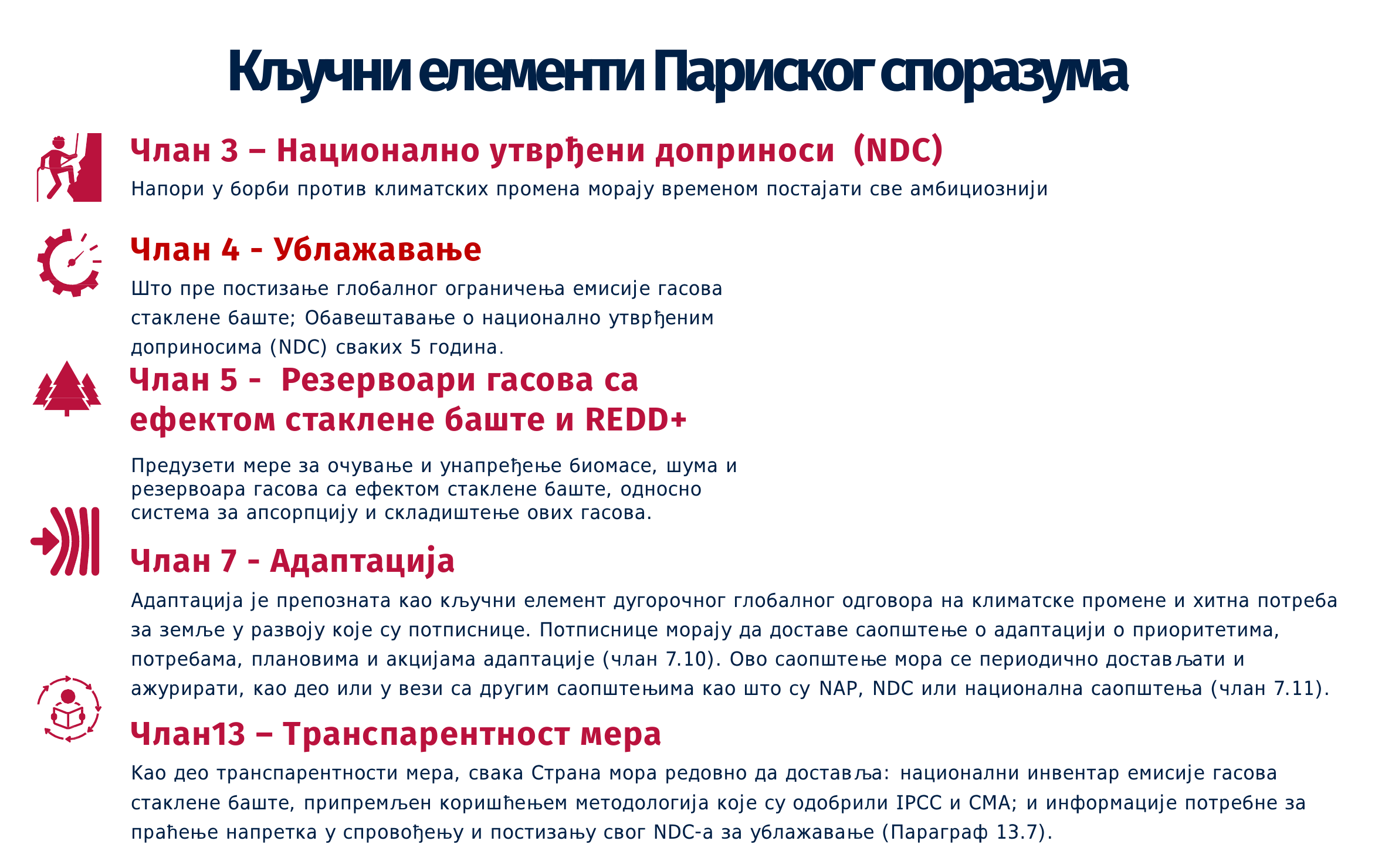

# Кључни елементи Париског споразума
Члан 3 – Национално утврђени доприноси  (NDC)
Напори у борби против климатских промена морају временом постајати све амбициознији

Члан 4 - Ублажавање
Што пре постизање глобалног ограничења емисије гасова стаклене баште; Обавештавање о национално утврђеним доприносима (NDC) сваких 5 година.
Члан 5 -  Резервоари гасова са ефектом стаклене баште и REDD+
Предузети мере за очување и унапређење биомасе, шума и резервоара гасова са ефектом стаклене баште, односно система за апсорпцију и складиштење ових гасова.
Члан 7 - Адаптација
Адаптација је препозната као кључни елемент дугорочног глобалног одговора на климатске промене и хитна потреба за земље у развоју које су потписнице. Потписнице морају да доставе саопштење о адаптацији о приоритетима, потребама, плановима и акцијама адаптације (члан 7.10). Ово саопштење мора се периодично достављати и ажурирати, као део или у вези са другим саопштењима као што су NAP, NDC или национална саопштења (члан 7.11).
Члан13 – Транспарентност мера
Као део транспарентности мера, свака Страна мора редовно да доставља: ​​национални инвентар емисије гасова стаклене баште, припремљен коришћењем методологија које су одобрили IPCC и CMA; и информације потребне за праћење напретка у спровођењу и постизању свог NDC-а за ублажавање (Параграф 13.7).